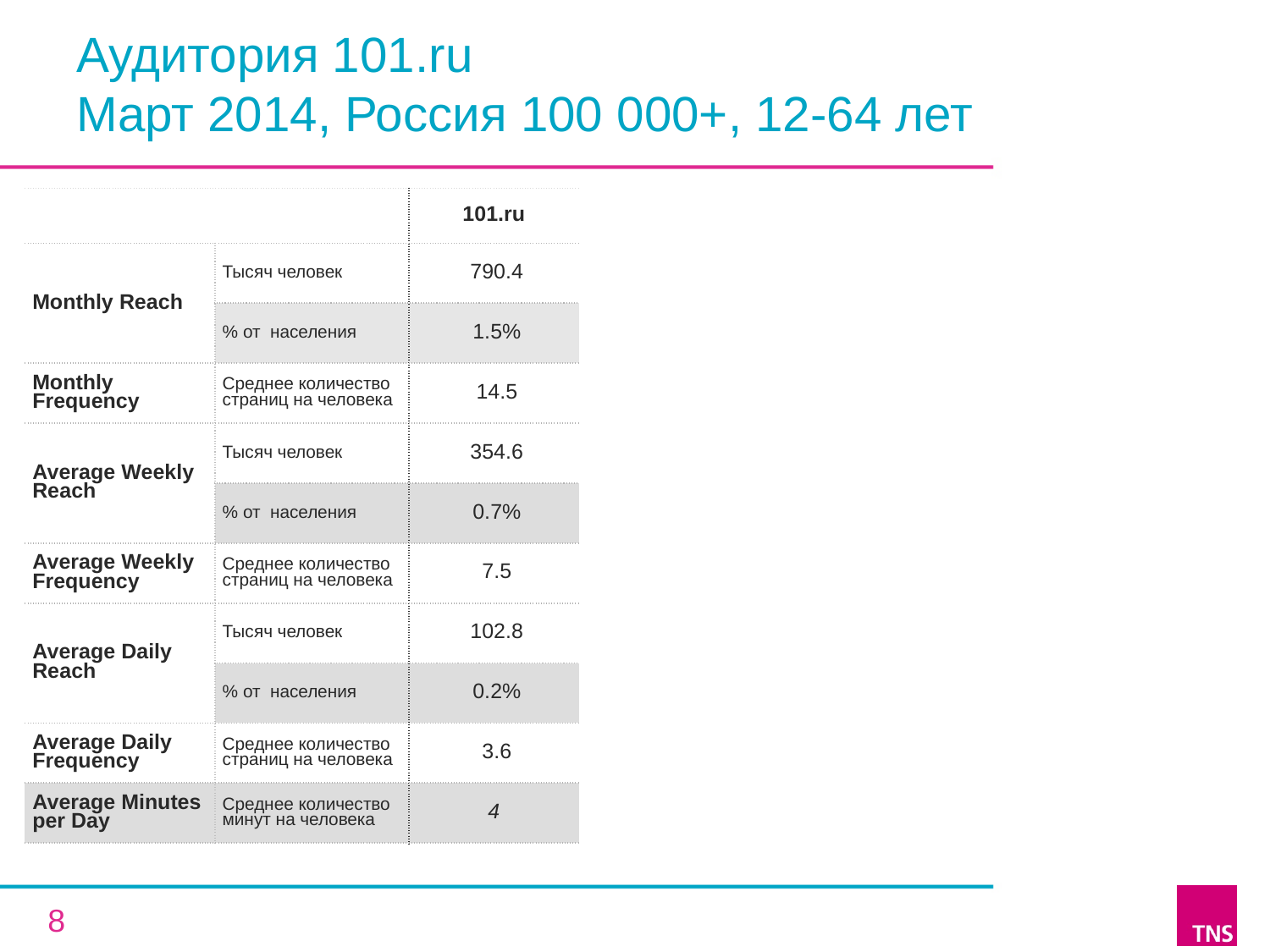

# Аудитория 101.ru Март 2014, Россия 100 000+, 12-64 лет
|  |  | 101.ru |
| --- | --- | --- |
| Monthly Reach | Тысяч человек | 790.4 |
|  | % от населения | 1.5% |
| Monthly Frequency | Среднее количество страниц на человека | 14.5 |
| Average Weekly Reach | Тысяч человек | 354.6 |
|  | % от населения | 0.7% |
| Average Weekly Frequency | Среднее количество страниц на человека | 7.5 |
| Average Daily Reach | Тысяч человек | 102.8 |
|  | % от населения | 0.2% |
| Average Daily Frequency | Среднее количество страниц на человека | 3.6 |
| Average Minutes per Day | Среднее количество минут на человека | 4 |

8